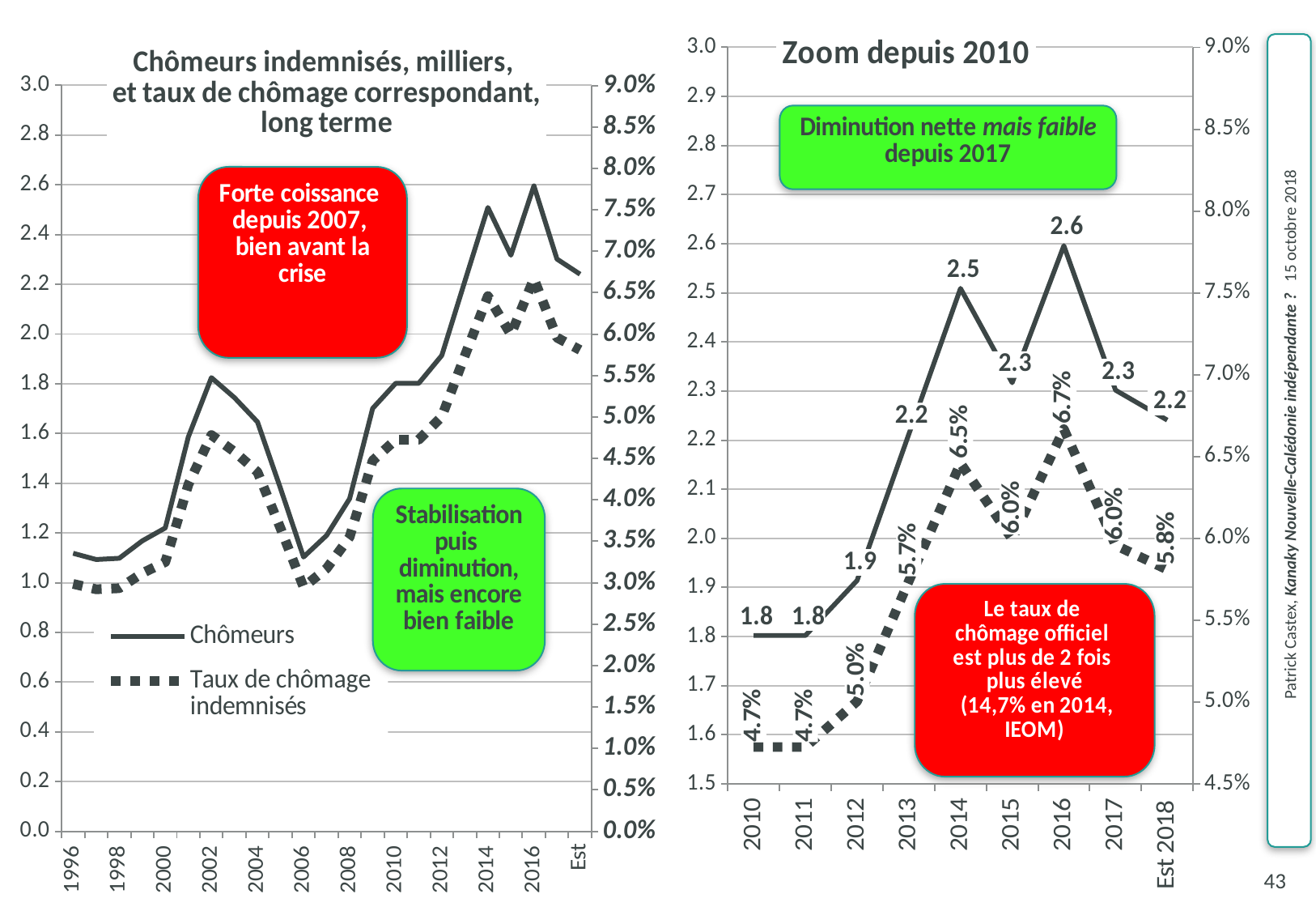

### Chart: Chômeurs indemnisés, milliers,
et taux de chômage correspondant, long terme

| Category | Chômeurs | Taux de chômage indemnisés |
|---|---|---|
| 1996 | 1.118 | 0.0298485897294623 |
| 1997 | 1.093 | 0.0292006247862518 |
| 1998 | 1.098 | 0.0293302870098585 |
| 1999 | 1.168 | 0.0311419281504246 |
| 2000 | 1.22 | 0.03248334713379 |
| 2001 | 1.58675 | 0.0418397564355931 |
| 2002 | 1.824666666666667 | 0.0478132396243083 |
| 2003 | 1.74425 | 0.0458025318389915 |
| 2004 | 1.646583333333333 | 0.0433490625807919 |
| 2005 | 1.379083333333333 | 0.0365641763111495 |
| 2006 | 1.102916666666667 | 0.0294577544259525 |
| 2007 | 1.190083333333333 | 0.0317120554123971 |
| 2008 | 1.337666666666667 | 0.0355050679974 |
| 2009 | 1.701 | 0.0447176095351248 |
| 2010 | 1.802 | 0.0472473490553355 |
| 2011 | 1.802 | 0.0472473490553355 |
| 2012 | 1.914 | 0.0500369840336719 |
| 2013 | 2.212 | 0.0573804636209781 |
| 2014 | 2.509 | 0.0645872008575342 |
| 2015 | 2.317 | 0.0599409552579272 |
| 2016 | 2.596 | 0.0666774440423194 |
| 2017 | 2.30175 | 0.0595699381180901 |
| Est 2018 | 2.240773310387985 | 0.0580835054467918 |

### Chart: Zoom depuis 2010

| Category | Chômeurs | Taux de chômage indemnisés |
|---|---|---|
| 2010 | 1.802 | 0.0472473490553355 |
| 2011 | 1.802 | 0.0472473490553355 |
| 2012 | 1.914 | 0.0500369840336719 |
| 2013 | 2.212 | 0.0573804636209781 |
| 2014 | 2.509 | 0.0645872008575342 |
| 2015 | 2.317 | 0.0599409552579272 |
| 2016 | 2.596 | 0.0666774440423194 |
| 2017 | 2.30175 | 0.0595699381180901 |
| Est 2018 | 2.240773310387985 | 0.0580835054467918 |